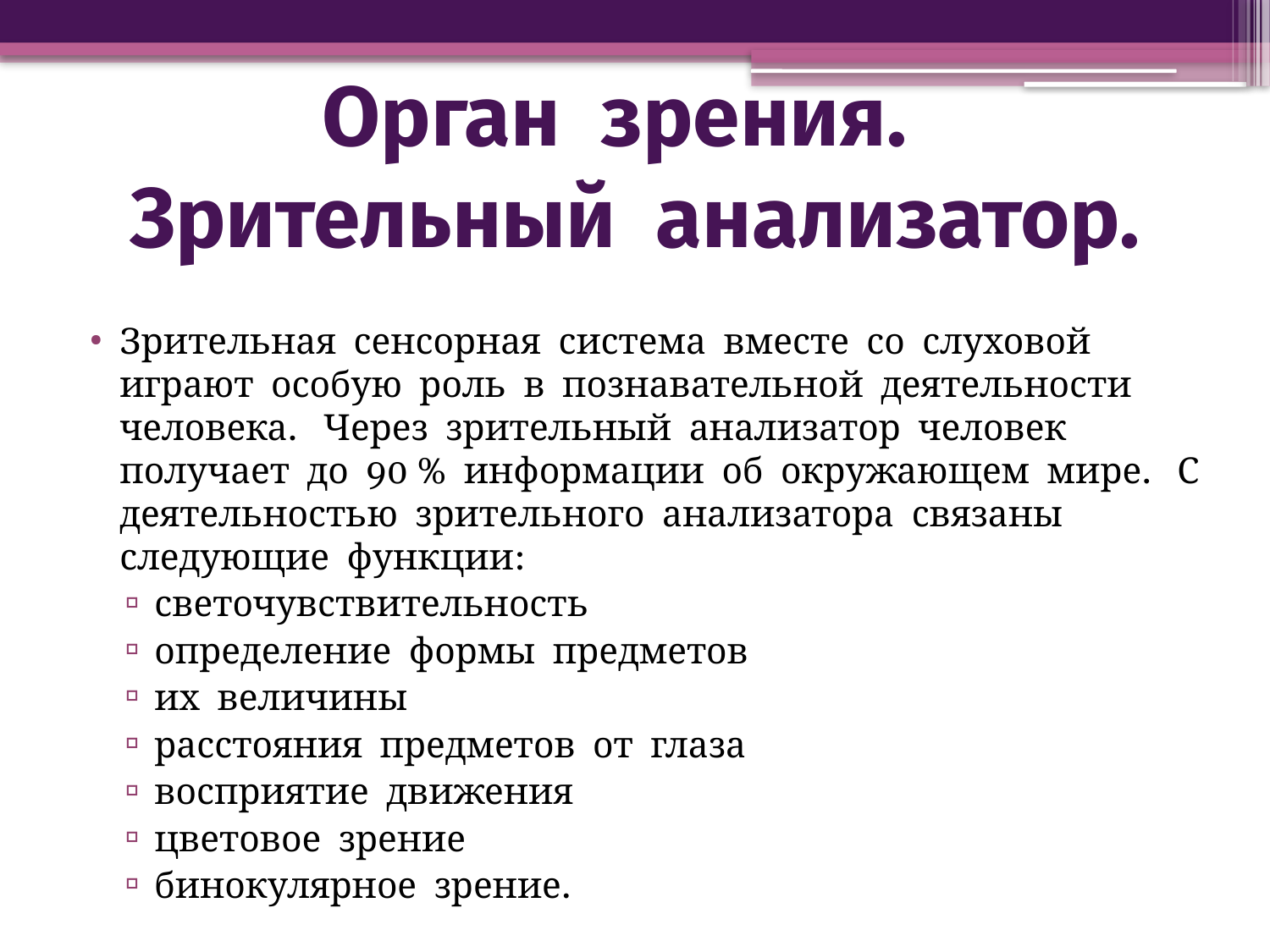

# Орган  зрения. Зрительный  анализатор.
Зрительная  сенсорная  система  вместе  со  слуховой  играют  особую  роль  в  познавательной  деятельности  человека.   Через  зрительный  анализатор  человек  получает  до  90 %  информации  об  окружающем  мире.   С деятельностью  зрительного  анализатора  связаны  следующие  функции:
светочувствительность
определение  формы  предметов
их  величины
расстояния  предметов  от  глаза
восприятие  движения
цветовое  зрение
бинокулярное  зрение.